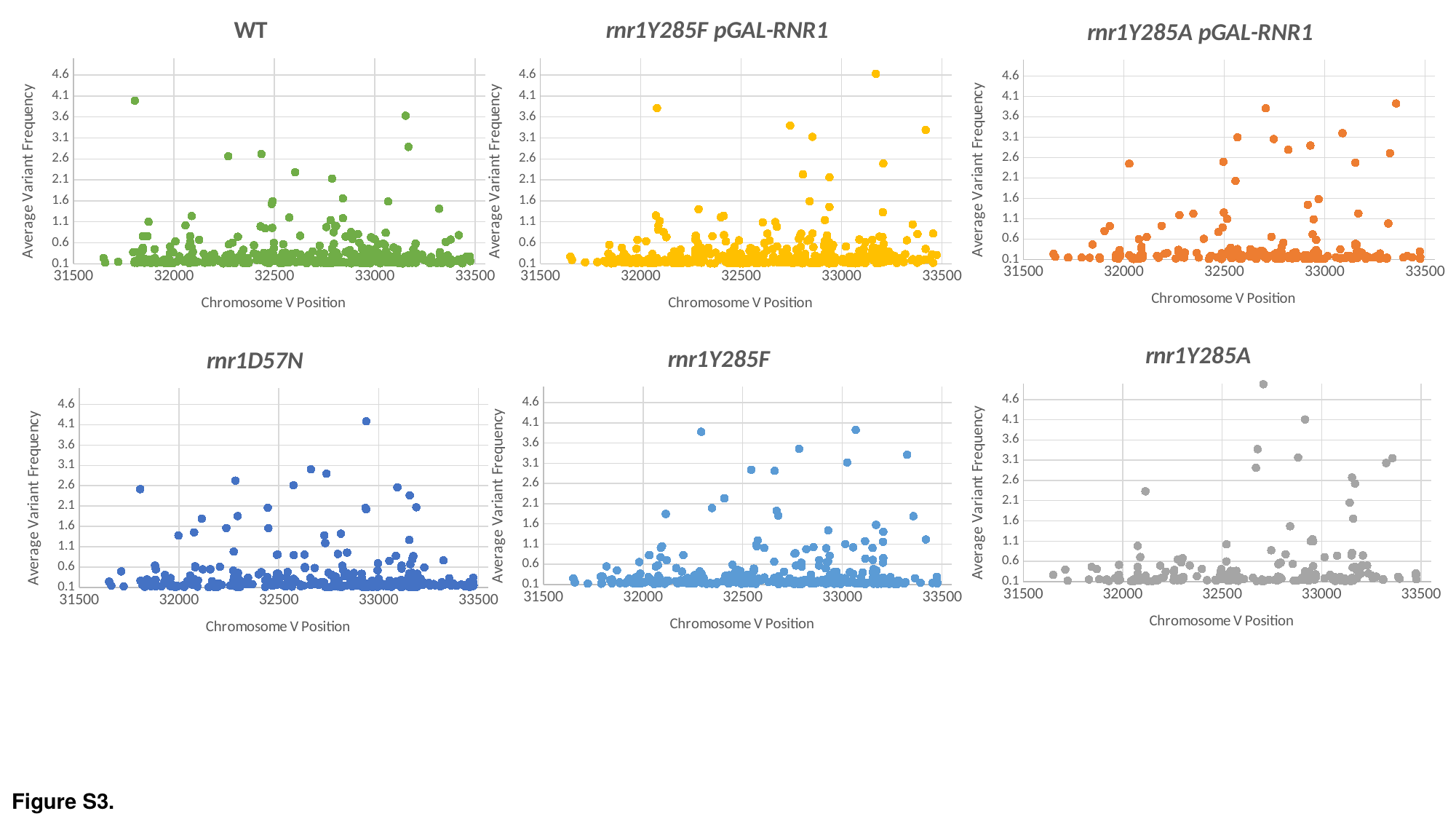

### Chart:

| Category | WT |
|---|---|

### Chart: rnr1Y285F pGAL-RNR1

| Category | rnr1Y285F_pGAL |
|---|---|

### Chart: rnr1Y285A pGAL-RNR1

| Category | rnr1Y285A_pGAL |
|---|---|

### Chart:

| Category | rnr1Y285A |
|---|---|

### Chart:

| Category | rnr1Y285F |
|---|---|

### Chart:

| Category | rnr1D57N |
|---|---|
Figure S3.